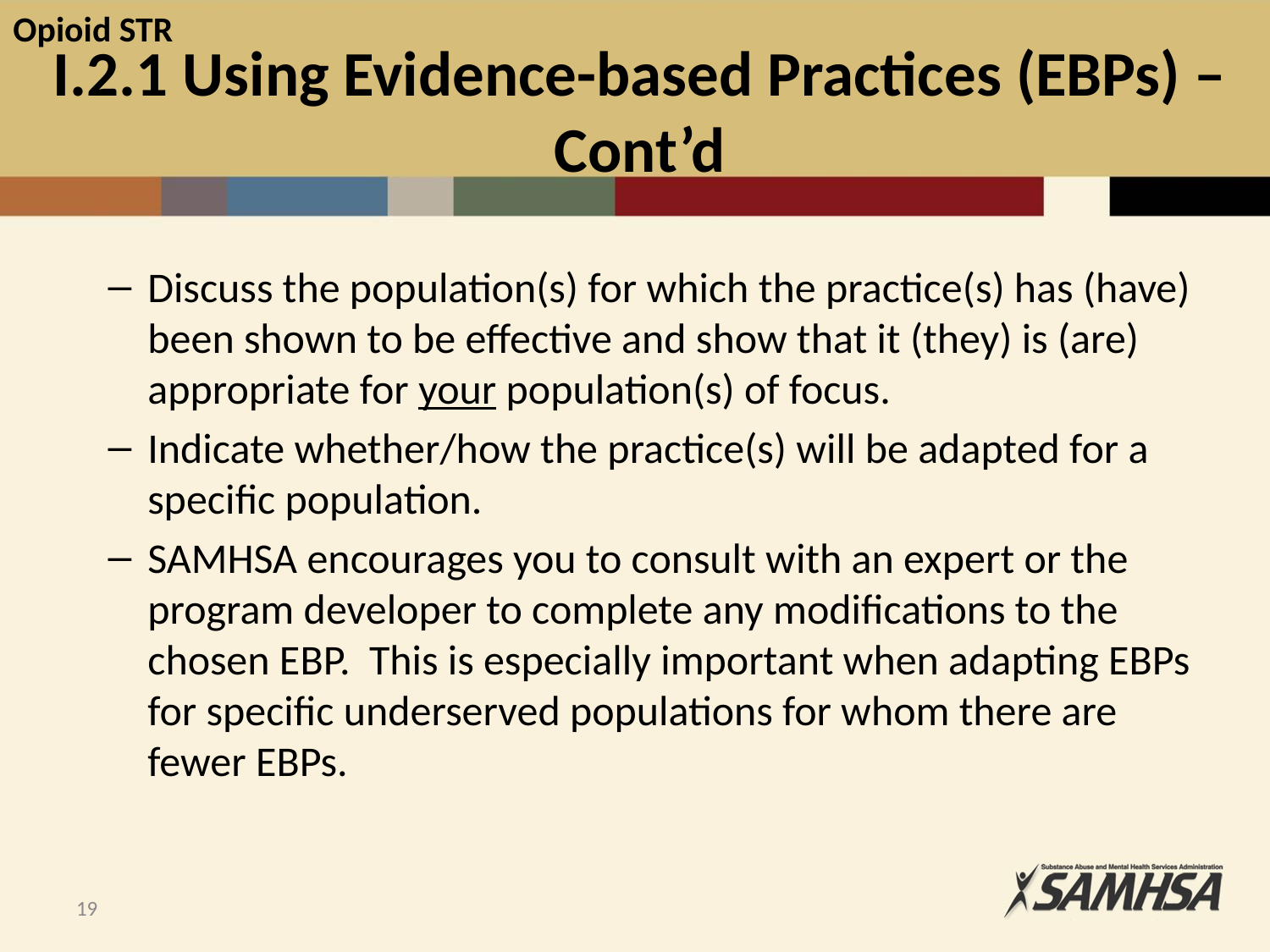

# I.2.1 Using Evidence-based Practices (EBPs) – Cont’d
Discuss the population(s) for which the practice(s) has (have) been shown to be effective and show that it (they) is (are) appropriate for your population(s) of focus.
Indicate whether/how the practice(s) will be adapted for a specific population.
SAMHSA encourages you to consult with an expert or the program developer to complete any modifications to the chosen EBP.  This is especially important when adapting EBPs for specific underserved populations for whom there are fewer EBPs.

19